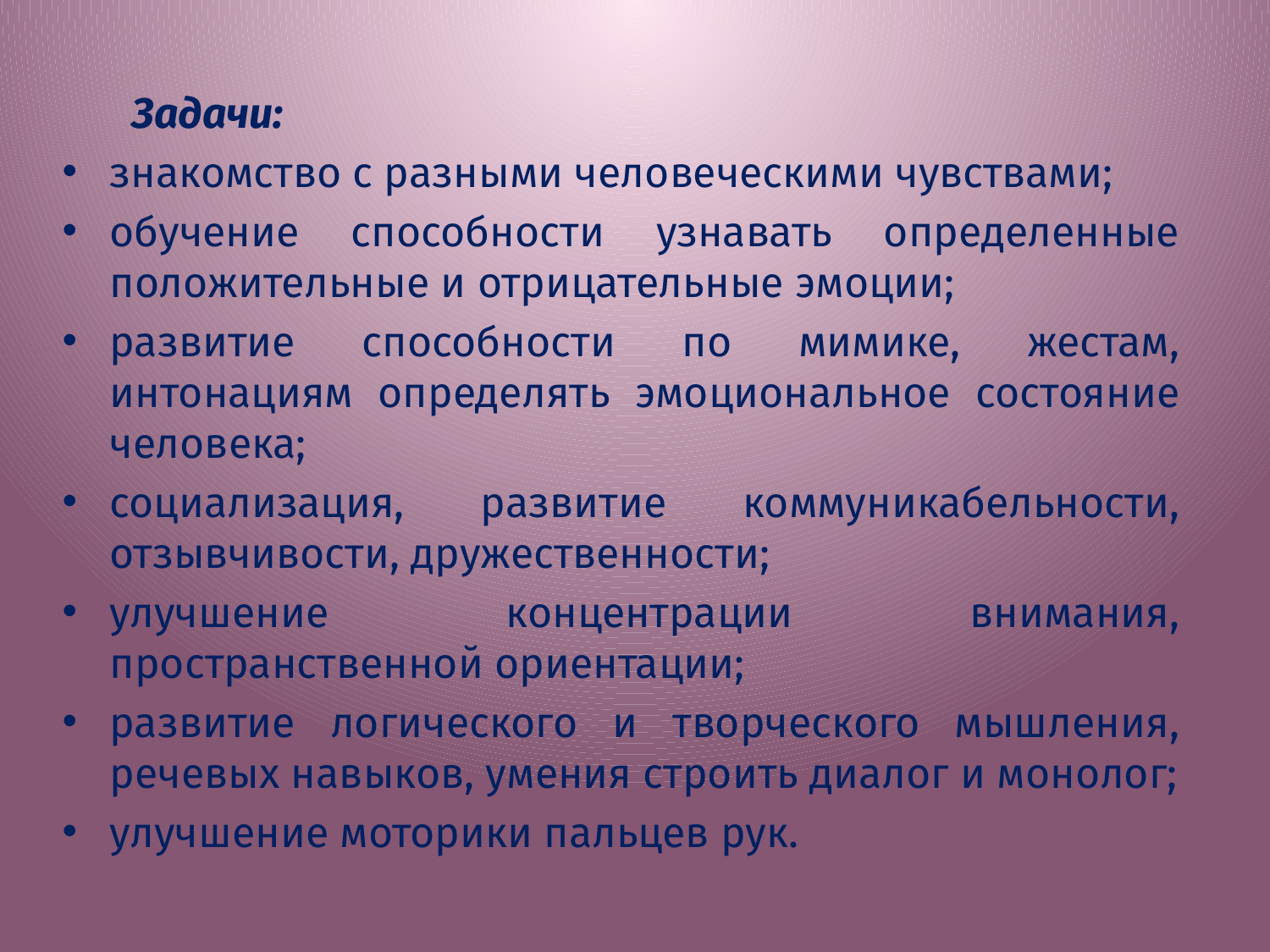

Задачи:
знакомство с разными человеческими чувствами;
обучение способности узнавать определенные положительные и отрицательные эмоции;
развитие способности по мимике, жестам, интонациям определять эмоциональное состояние человека;
социализация, развитие коммуникабельности, отзывчивости, дружественности;
улучшение концентрации внимания, пространственной ориентации;
развитие логического и творческого мышления, речевых навыков, умения строить диалог и монолог;
улучшение моторики пальцев рук.